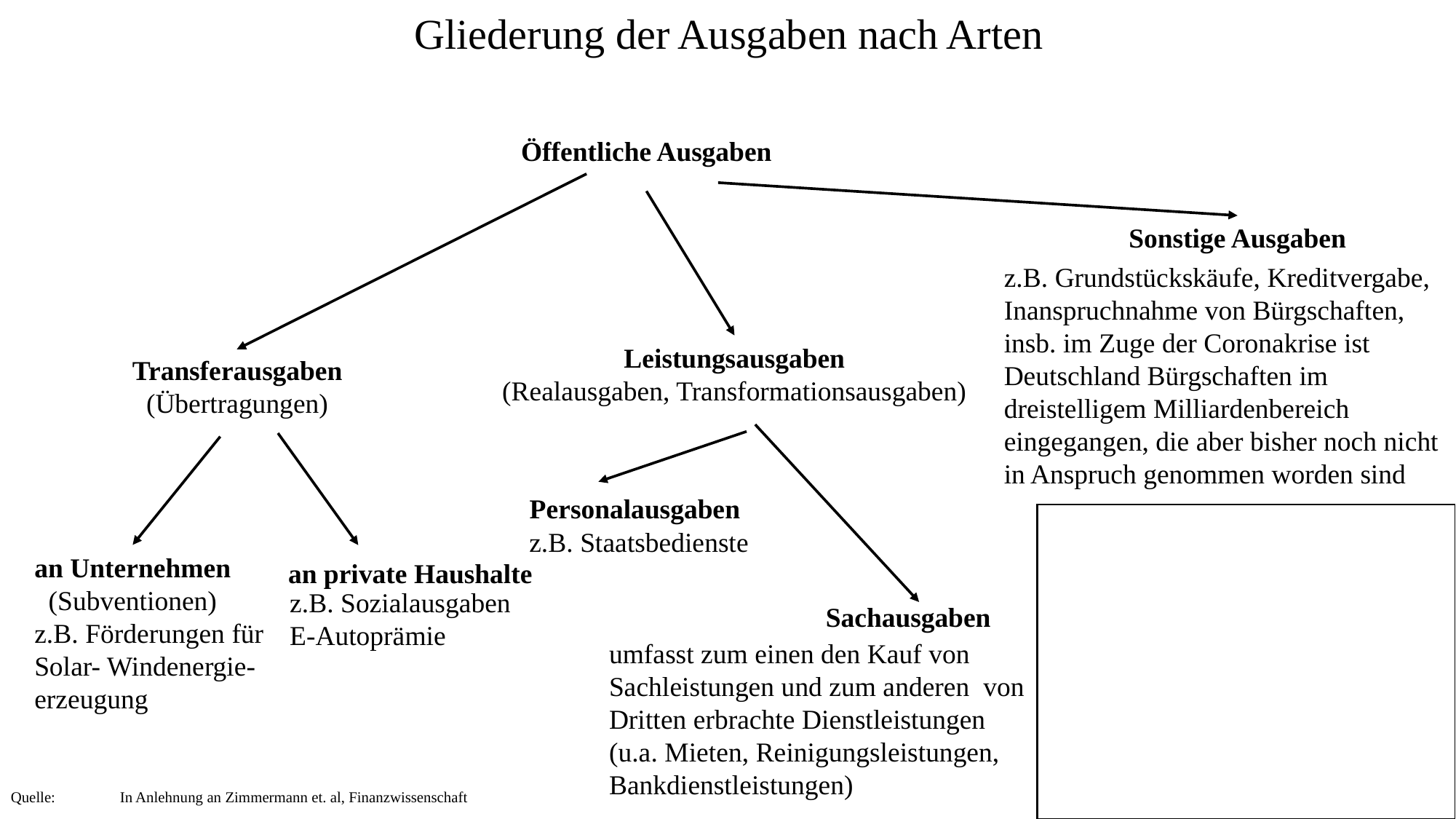

Gliederung der Ausgaben nach Arten
Öffentliche Ausgaben
Sonstige Ausgaben
z.B. Grundstückskäufe, Kreditvergabe,
Inanspruchnahme von Bürgschaften,
insb. im Zuge der Coronakrise ist Deutschland Bürgschaften im dreistelligem Milliardenbereich eingegangen, die aber bisher noch nicht in Anspruch genommen worden sind
Leistungsausgaben
(Realausgaben, Transformationsausgaben)
Transferausgaben
(Übertragungen)
Personalausgaben

z.B. Staatsbedienste
an Unternehmen
(Subventionen)
an private Haushalte
z.B. Sozialausgaben
E-Autoprämie
Sachausgaben
z.B. Förderungen für
Solar- Windenergie-
erzeugung
umfasst zum einen den Kauf von Sachleistungen und zum anderen  von Dritten erbrachte Dienstleistungen
(u.a. Mieten, Reinigungsleistungen, Bankdienstleistungen)
Quelle:	In Anlehnung an Zimmermann et. al, Finanzwissenschaft